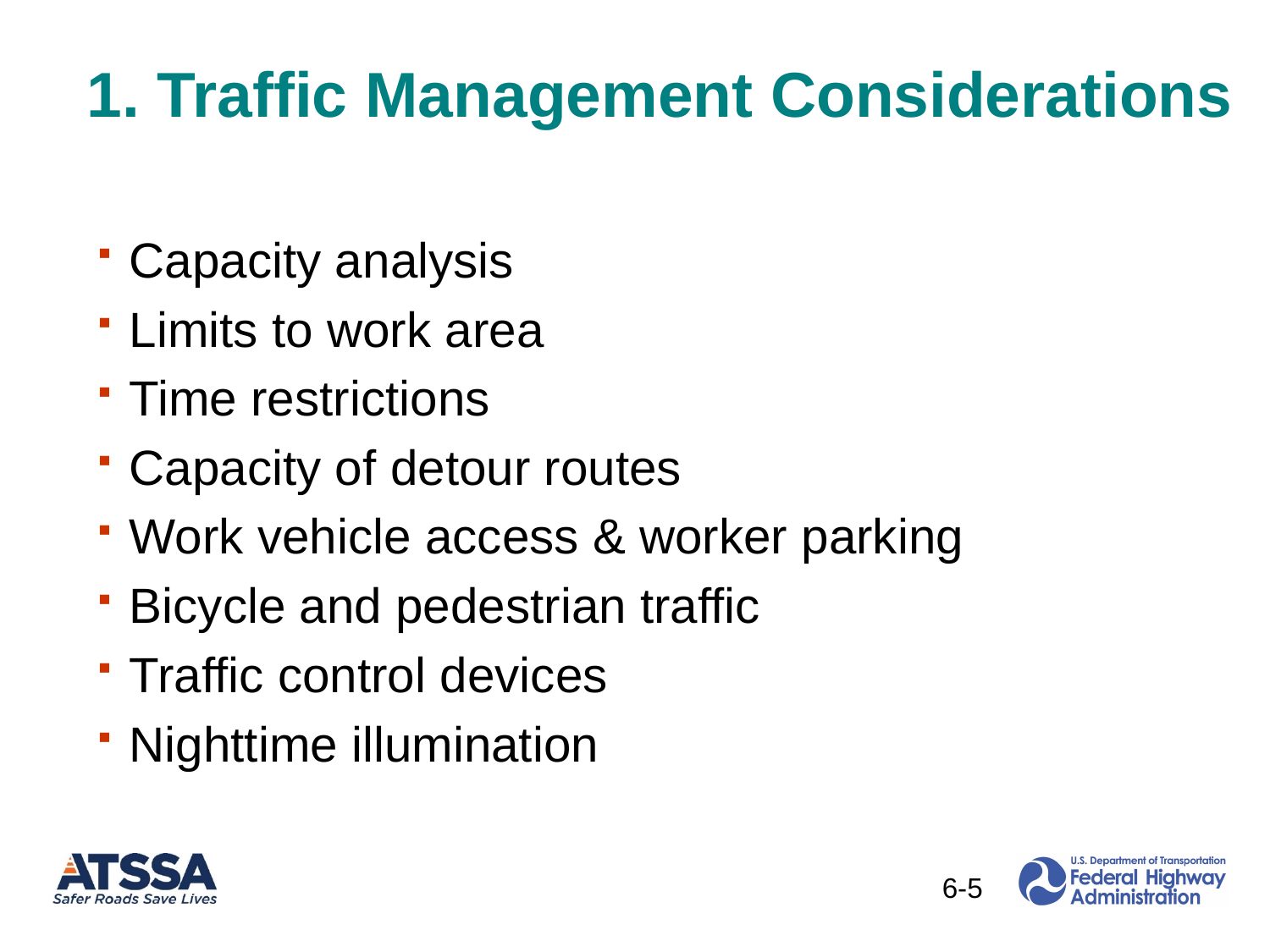

# 1. Traffic Management Considerations
Capacity analysis
Limits to work area
Time restrictions
Capacity of detour routes
Work vehicle access & worker parking
Bicycle and pedestrian traffic
Traffic control devices
Nighttime illumination